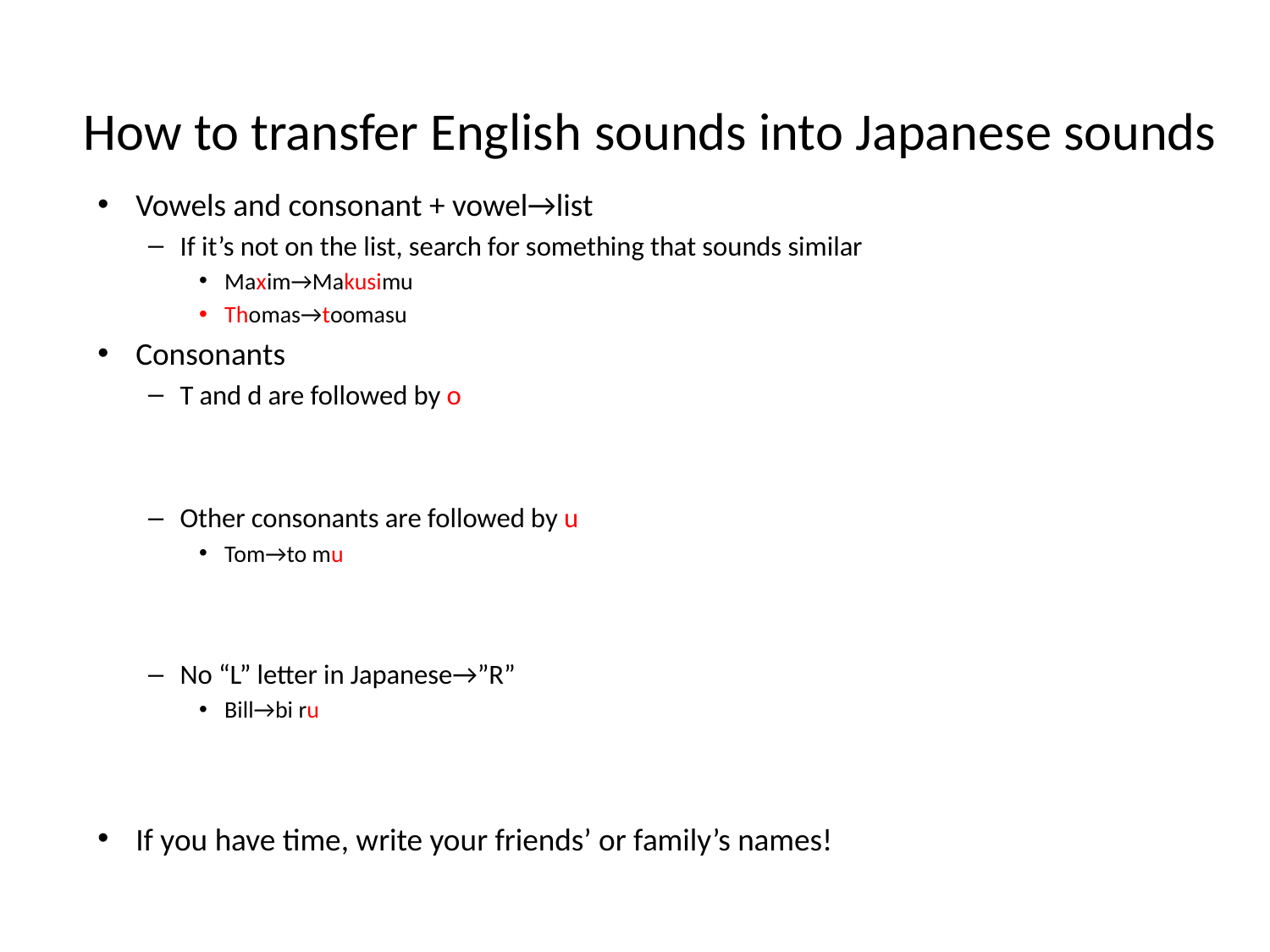

# How to transfer English sounds into Japanese sounds
Vowels and consonant + vowel→list
If it’s not on the list, search for something that sounds similar
Maxim→Makusimu
Thomas→toomasu
Consonants
T and d are followed by o

Other consonants are followed by u
Tom→to mu

No “L” letter in Japanese→”R”
Bill→bi ru

If you have time, write your friends’ or family’s names!